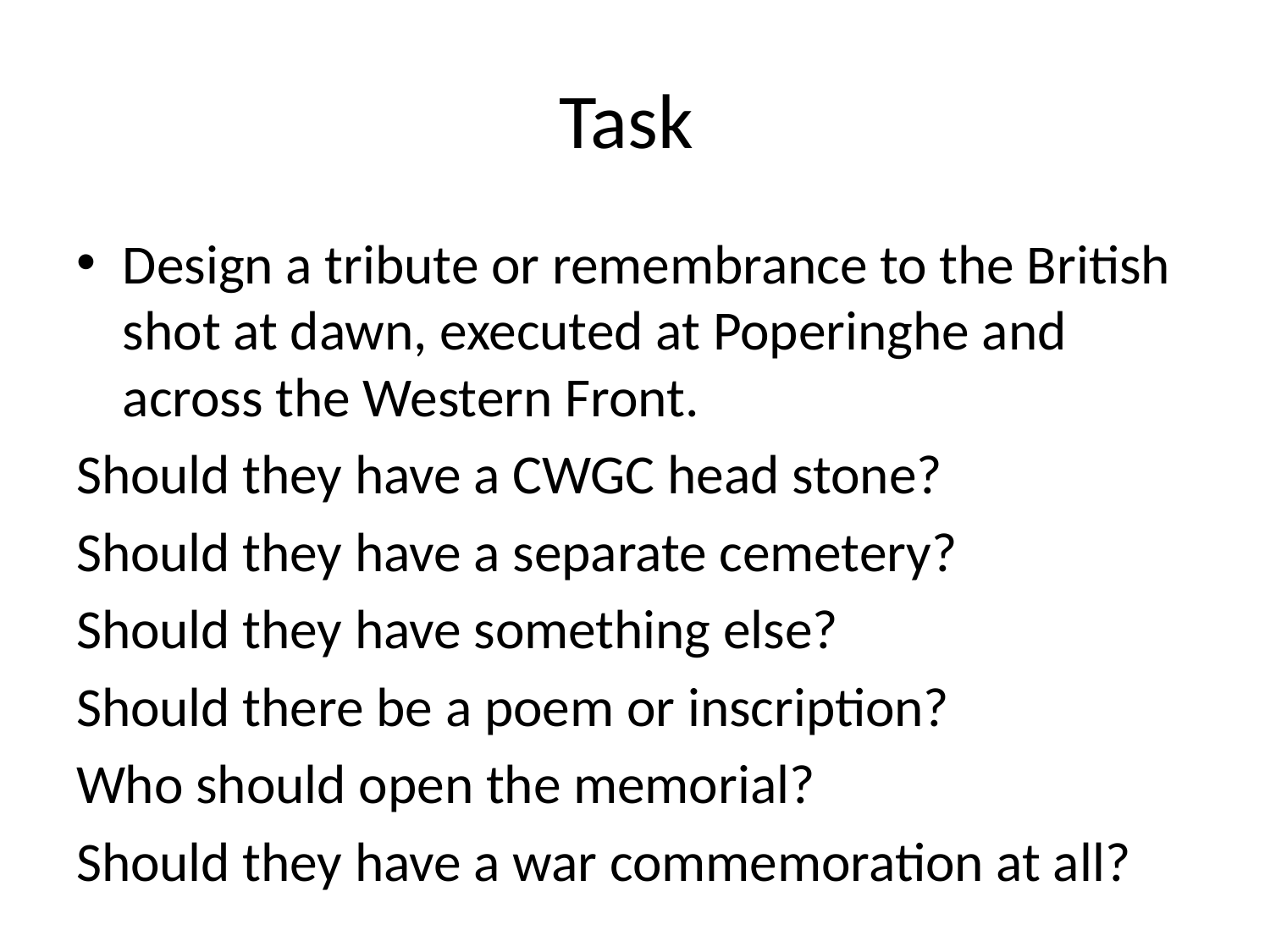

# Task
Design a tribute or remembrance to the British shot at dawn, executed at Poperinghe and across the Western Front.
Should they have a CWGC head stone?
Should they have a separate cemetery?
Should they have something else?
Should there be a poem or inscription?
Who should open the memorial?
Should they have a war commemoration at all?